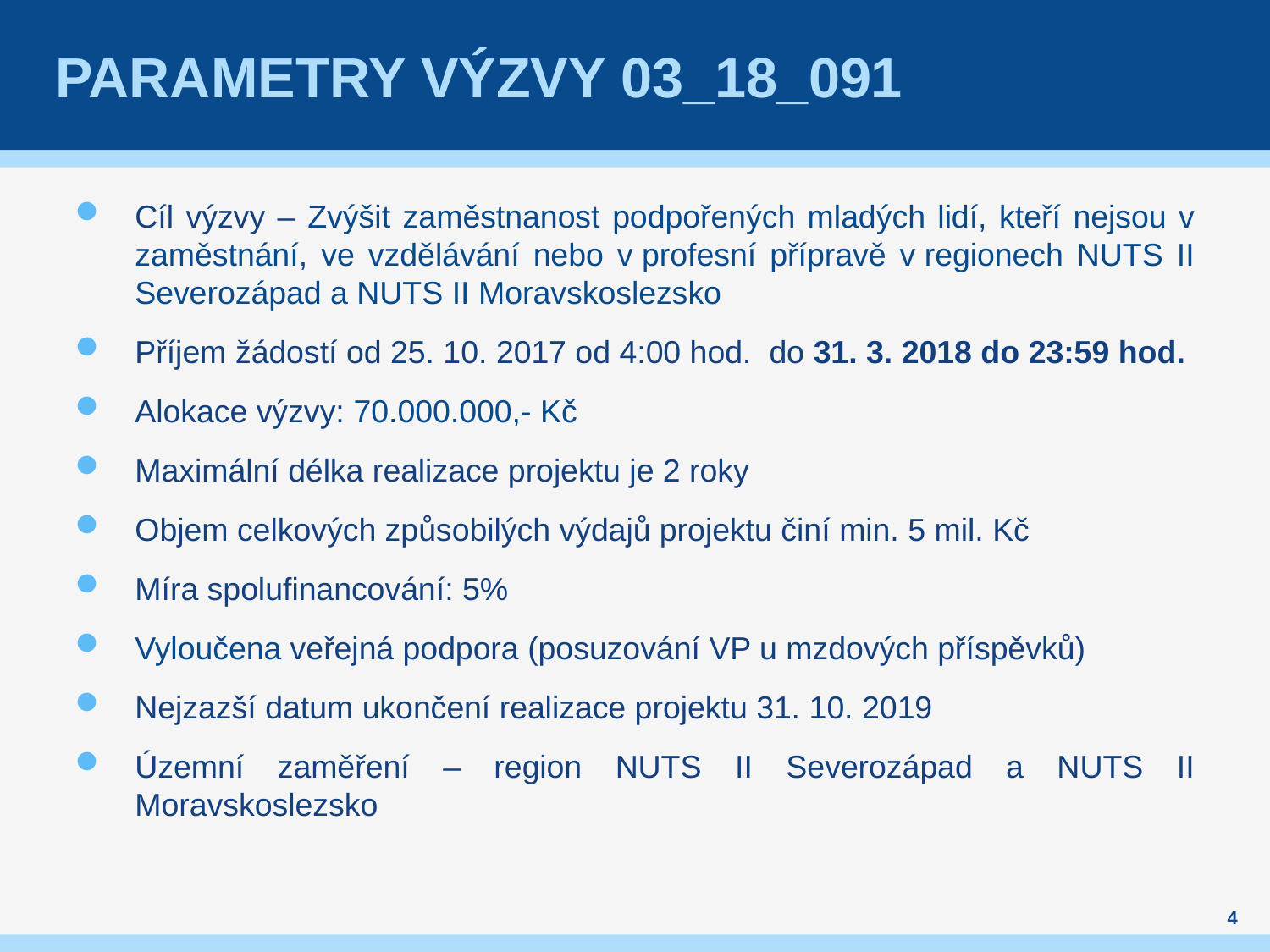

# Parametry Výzvy 03_18_091
Cíl výzvy – Zvýšit zaměstnanost podpořených mladých lidí, kteří nejsou v zaměstnání, ve vzdělávání nebo v profesní přípravě v regionech NUTS II Severozápad a NUTS II Moravskoslezsko
Příjem žádostí od 25. 10. 2017 od 4:00 hod.  do 31. 3. 2018 do 23:59 hod.
Alokace výzvy: 70.000.000,- Kč
Maximální délka realizace projektu je 2 roky
Objem celkových způsobilých výdajů projektu činí min. 5 mil. Kč
Míra spolufinancování: 5%
Vyloučena veřejná podpora (posuzování VP u mzdových příspěvků)
Nejzazší datum ukončení realizace projektu 31. 10. 2019
Územní zaměření – region NUTS II Severozápad a NUTS II Moravskoslezsko
4